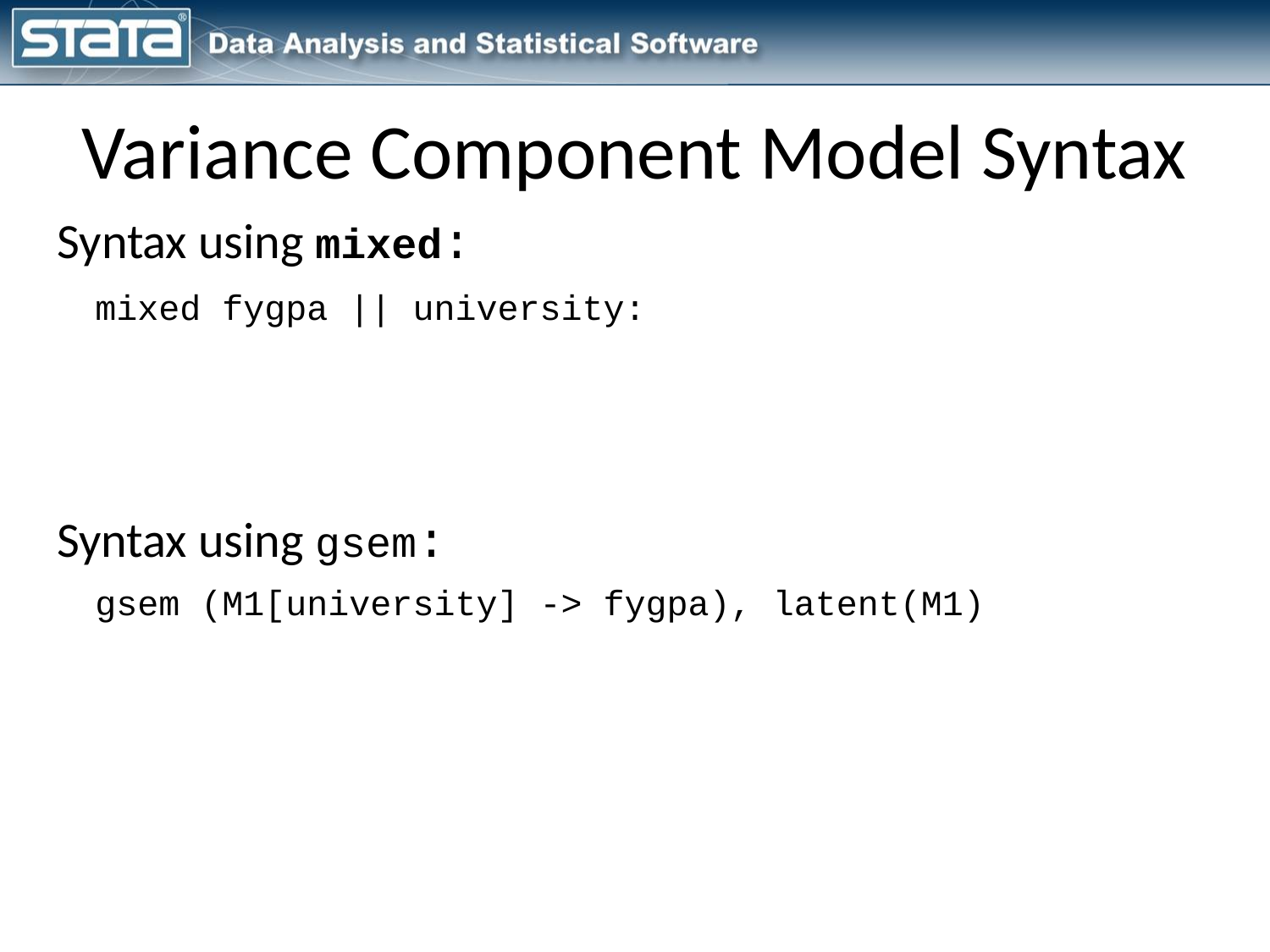

# Variance Component Model Syntax
Syntax using mixed:
mixed fygpa || university:
Syntax using gsem:
gsem (M1[university] -> fygpa), latent(M1)